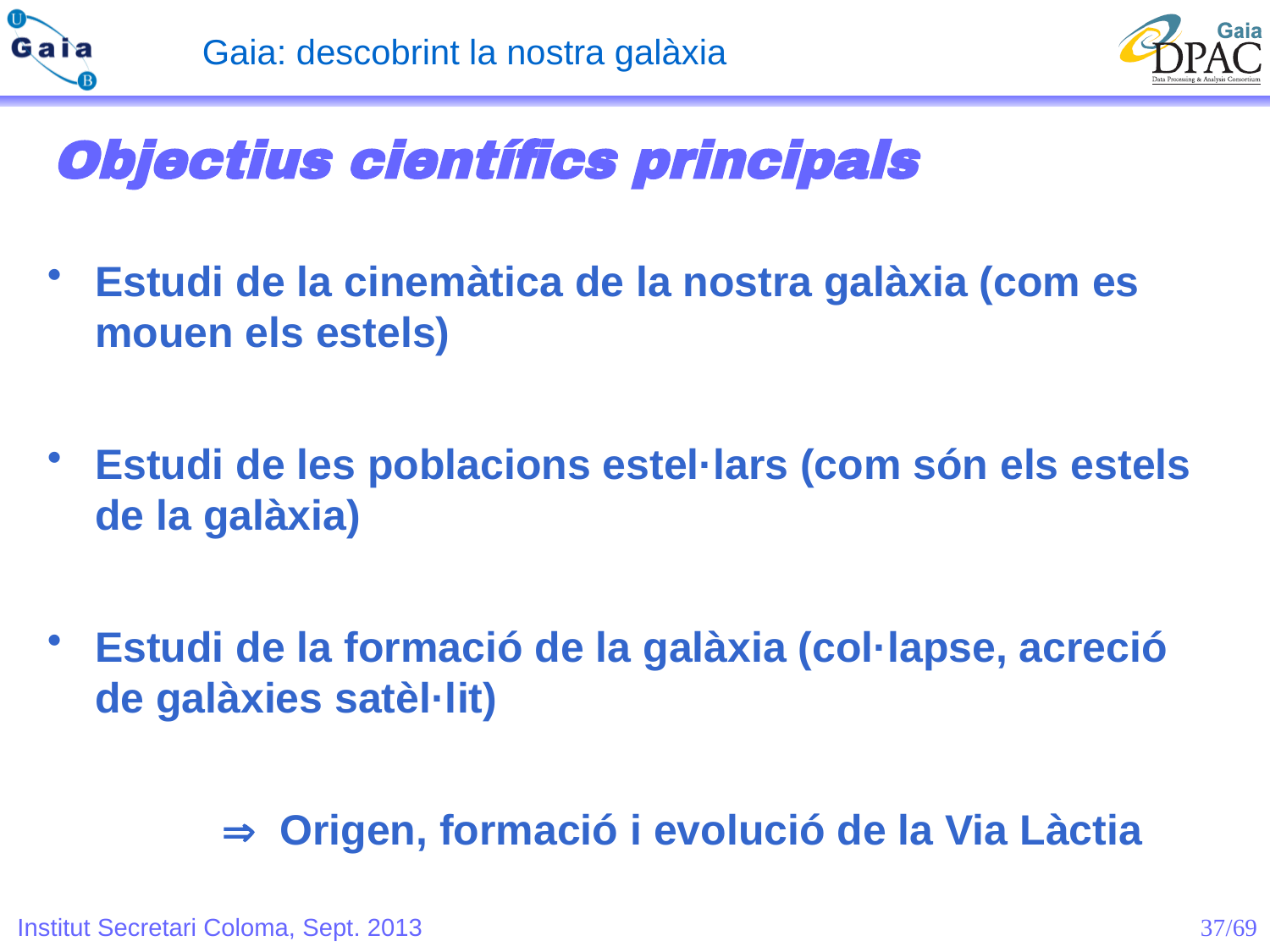

Objectius científics principals
Estudi de la cinemàtica de la nostra galàxia (com es mouen els estels)

Estudi de les poblacions estel·lars (com són els estels de la galàxia)

Estudi de la formació de la galàxia (col·lapse, acreció de galàxies satèl·lit)

		⇒  Origen, formació i evolució de la Via Làctia